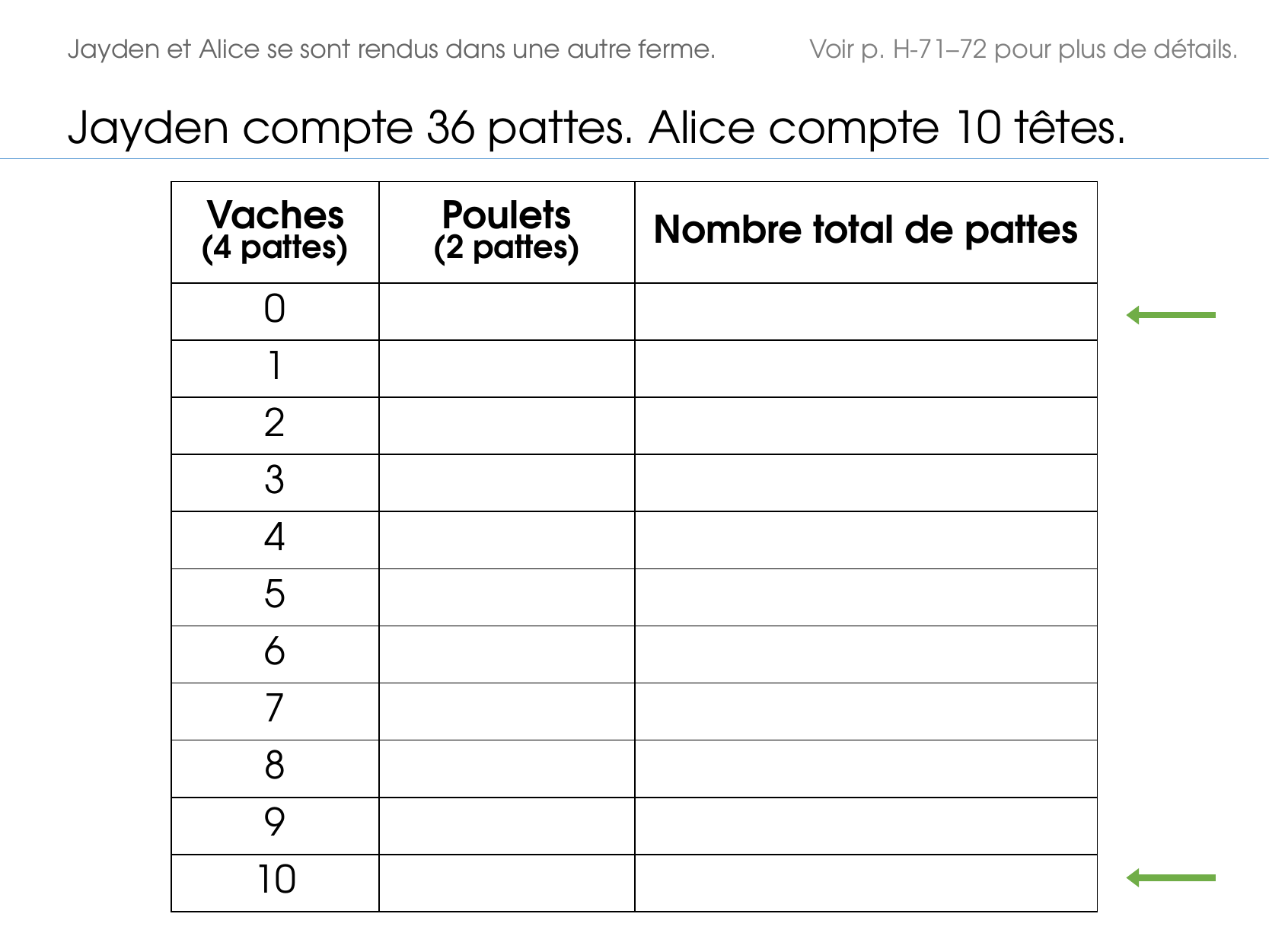

Jayden et Alice se sont rendus dans une autre ferme.
Voir p. H-71–72 pour plus de détails.
Jayden compte 36 pattes. Alice compte 10 têtes.
| Vaches (4 pattes) | Poulets (2 pattes) | Nombre total de pattes |
| --- | --- | --- |
| 0 |  |  |
| 1 |  |  |
| 2 |  |  |
| 3 |  |  |
| 4 |  |  |
| 5 |  |  |
| 6 |  |  |
| 7 |  |  |
| 8 |  |  |
| 9 |  |  |
| 10 |  |  |